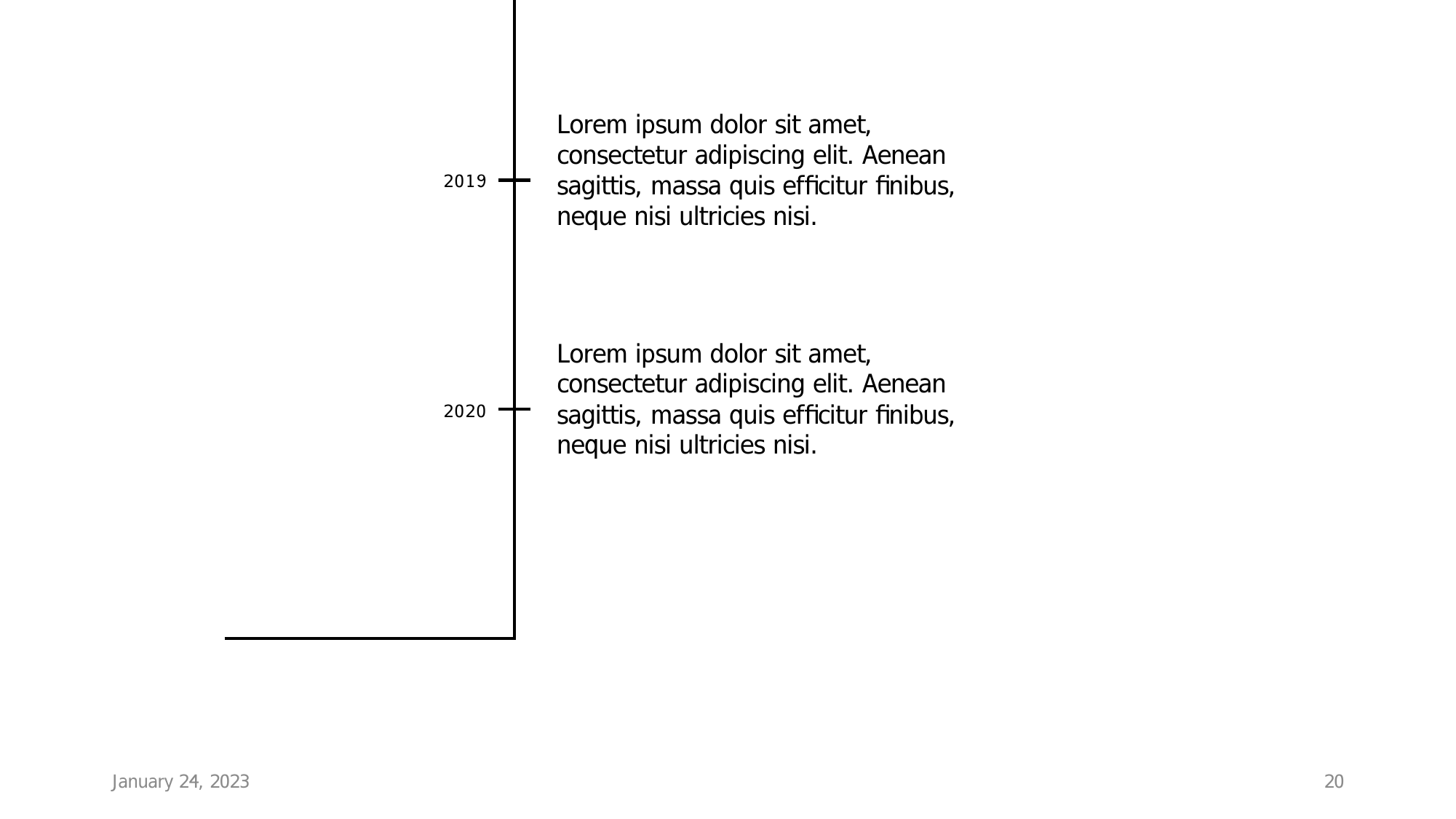

Lorem ipsum dolor sit amet, consectetur adipiscing elit. Aenean sagittis, massa quis efficitur finibus, neque nisi ultricies nisi.

2019
Lorem ipsum dolor sit amet, consectetur adipiscing elit. Aenean sagittis, massa quis efficitur finibus, neque nisi ultricies nisi.

2020

January 24, 2023
20